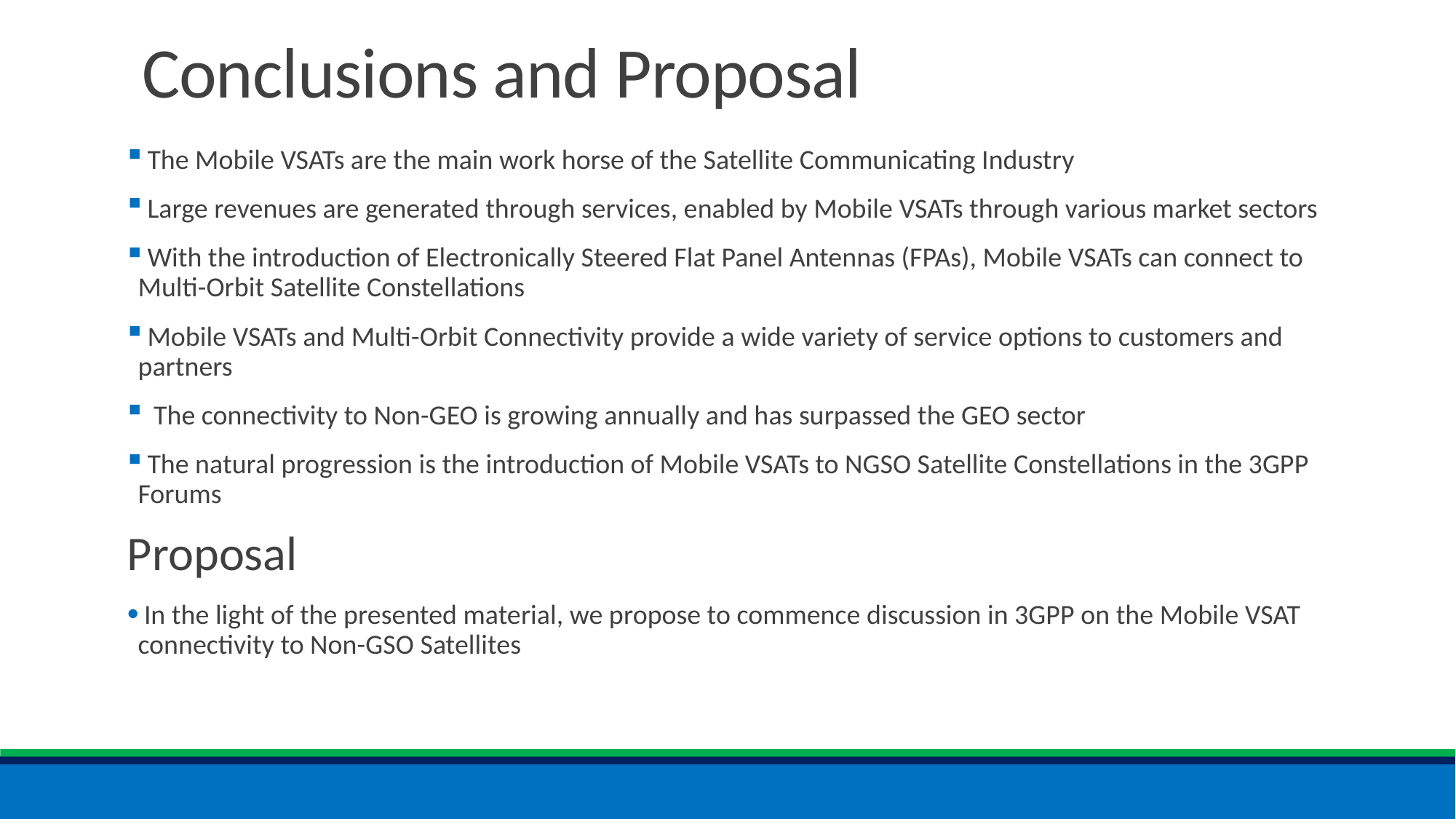

# Conclusions and Proposal
 The Mobile VSATs are the main work horse of the Satellite Communicating Industry
 Large revenues are generated through services, enabled by Mobile VSATs through various market sectors
 With the introduction of Electronically Steered Flat Panel Antennas (FPAs), Mobile VSATs can connect to Multi-Orbit Satellite Constellations
 Mobile VSATs and Multi-Orbit Connectivity provide a wide variety of service options to customers and partners
  The connectivity to Non-GEO is growing annually and has surpassed the GEO sector
 The natural progression is the introduction of Mobile VSATs to NGSO Satellite Constellations in the 3GPP Forums
Proposal
 In the light of the presented material, we propose to commence discussion in 3GPP on the Mobile VSAT connectivity to Non-GSO Satellites